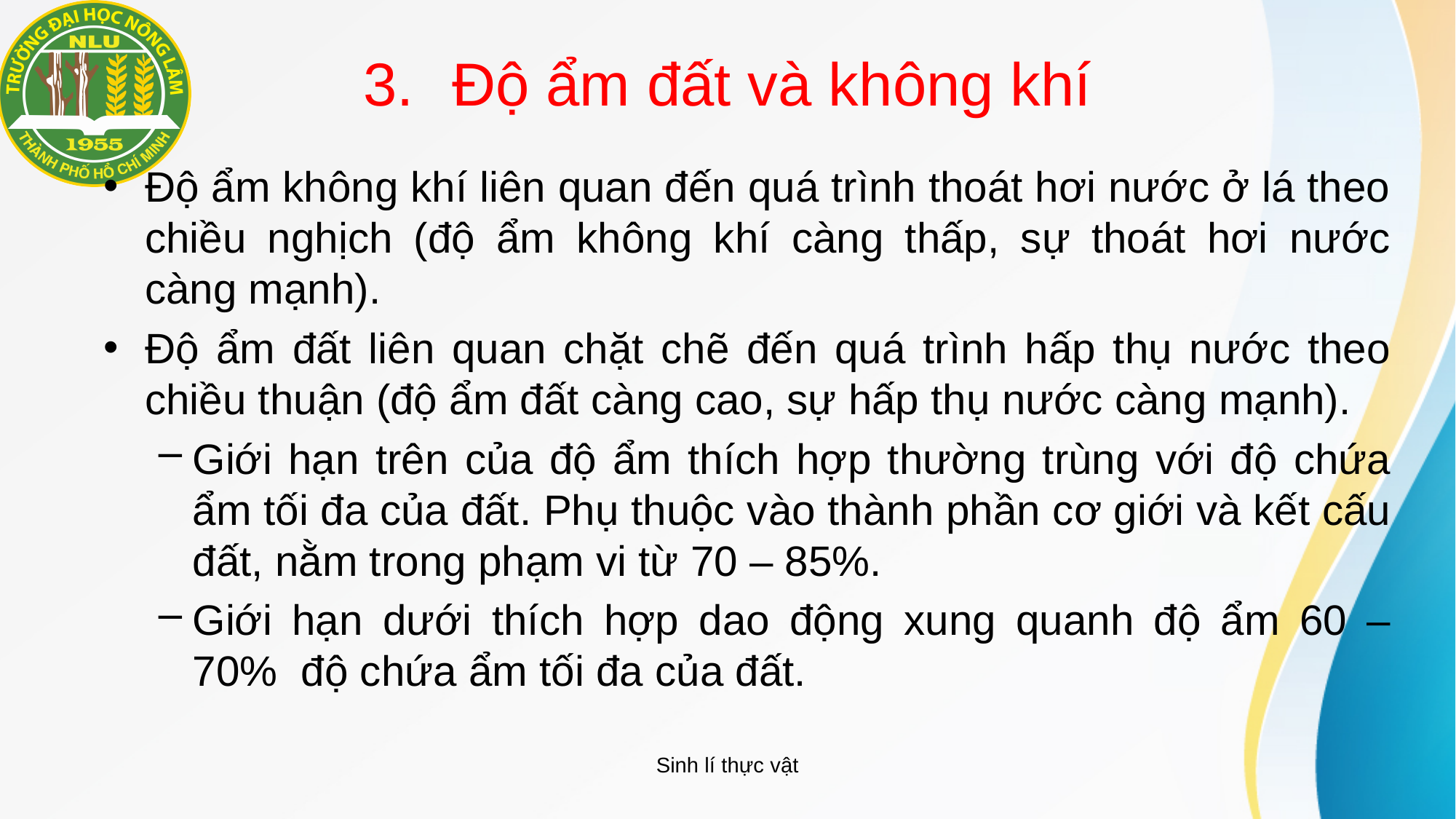

# Độ ẩm đất và không khí
Độ ẩm không khí liên quan đến quá trình thoát hơi nước ở lá theo chiều nghịch (độ ẩm không khí càng thấp, sự thoát hơi nước càng mạnh).
Độ ẩm đất liên quan chặt chẽ đến quá trình hấp thụ nước theo chiều thuận (độ ẩm đất càng cao, sự hấp thụ nước càng mạnh).
Giới hạn trên của độ ẩm thích hợp thường trùng với độ chứa ẩm tối đa của đất. Phụ thuộc vào thành phần cơ giới và kết cấu đất, nằm trong phạm vi từ 70 – 85%.
Giới hạn dưới thích hợp dao động xung quanh độ ẩm 60 – 70%  độ chứa ẩm tối đa của đất.

Sinh lí thực vật
31